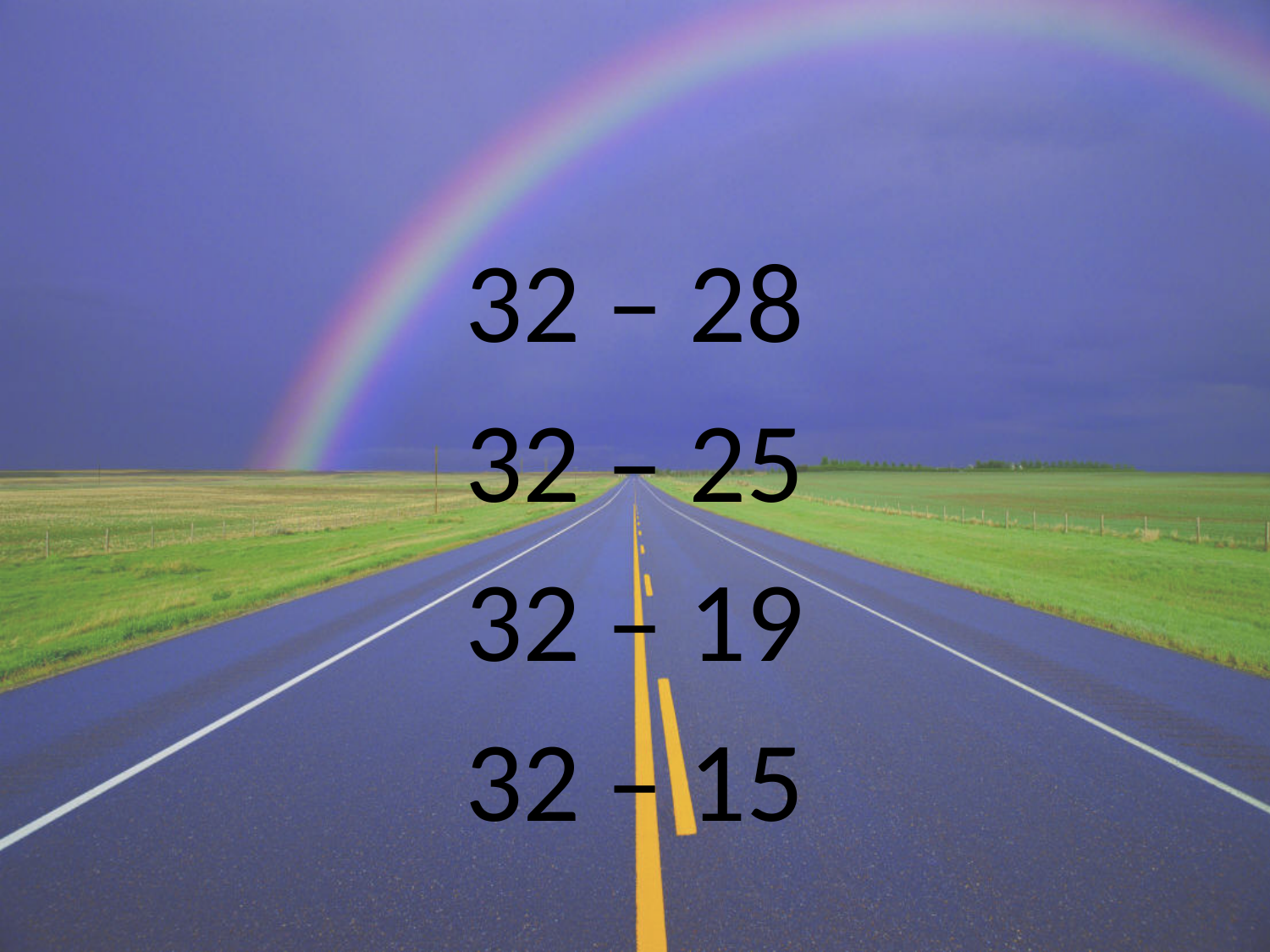

32 – 28
32 – 25
32 – 19
32 – 15